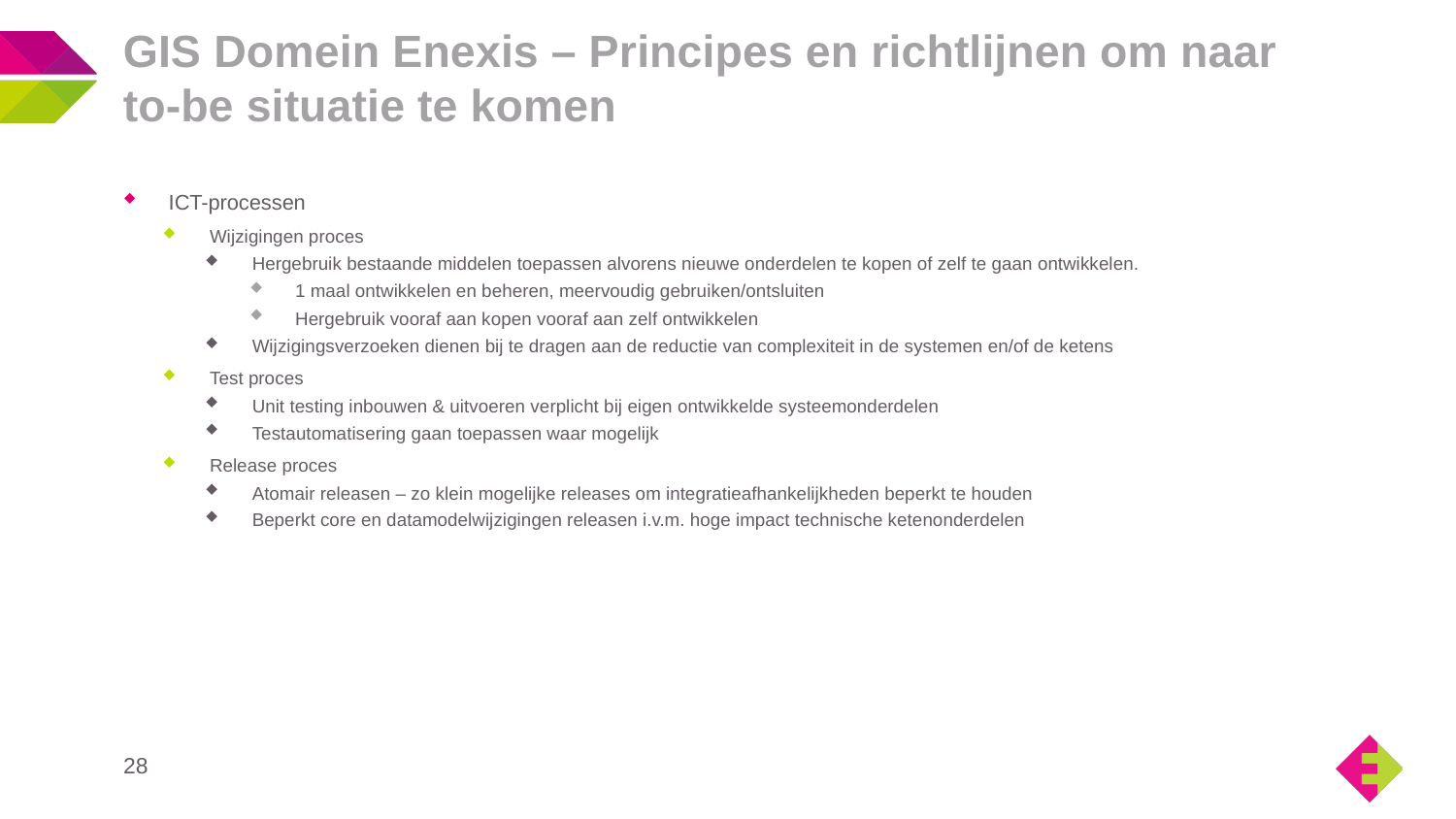

# GIS Domein Enexis – Principes en richtlijnen om naar to-be situatie te komen
ICT-processen
Wijzigingen proces
Hergebruik bestaande middelen toepassen alvorens nieuwe onderdelen te kopen of zelf te gaan ontwikkelen.
1 maal ontwikkelen en beheren, meervoudig gebruiken/ontsluiten
Hergebruik vooraf aan kopen vooraf aan zelf ontwikkelen
Wijzigingsverzoeken dienen bij te dragen aan de reductie van complexiteit in de systemen en/of de ketens
Test proces
Unit testing inbouwen & uitvoeren verplicht bij eigen ontwikkelde systeemonderdelen
Testautomatisering gaan toepassen waar mogelijk
Release proces
Atomair releasen – zo klein mogelijke releases om integratieafhankelijkheden beperkt te houden
Beperkt core en datamodelwijzigingen releasen i.v.m. hoge impact technische ketenonderdelen